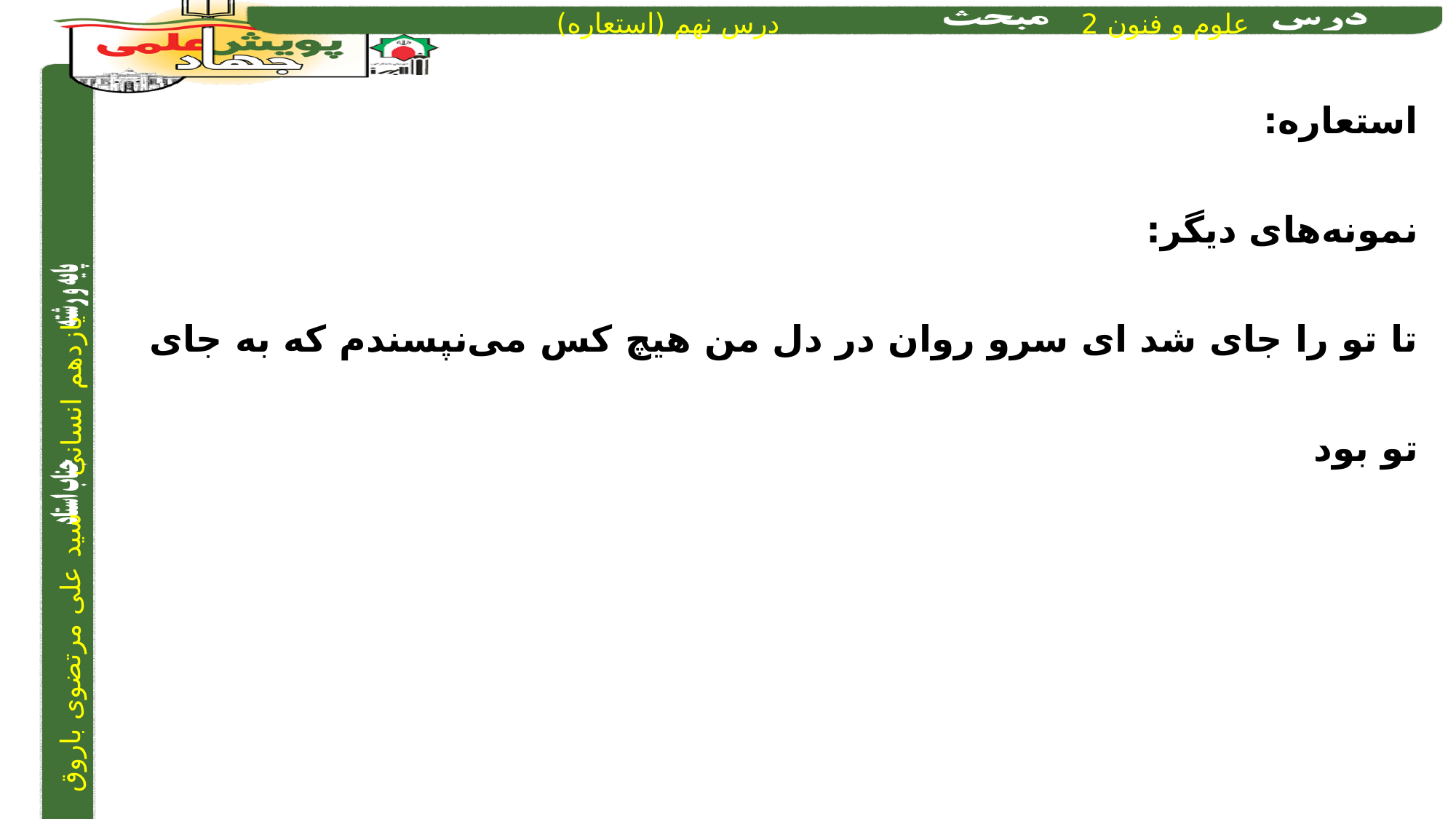

استعاره:
نمونه‌های دیگر:
تا تو را جای شد ای سرو روان در دل من	 هیچ کس می‌نپسندم که به جای تو بود